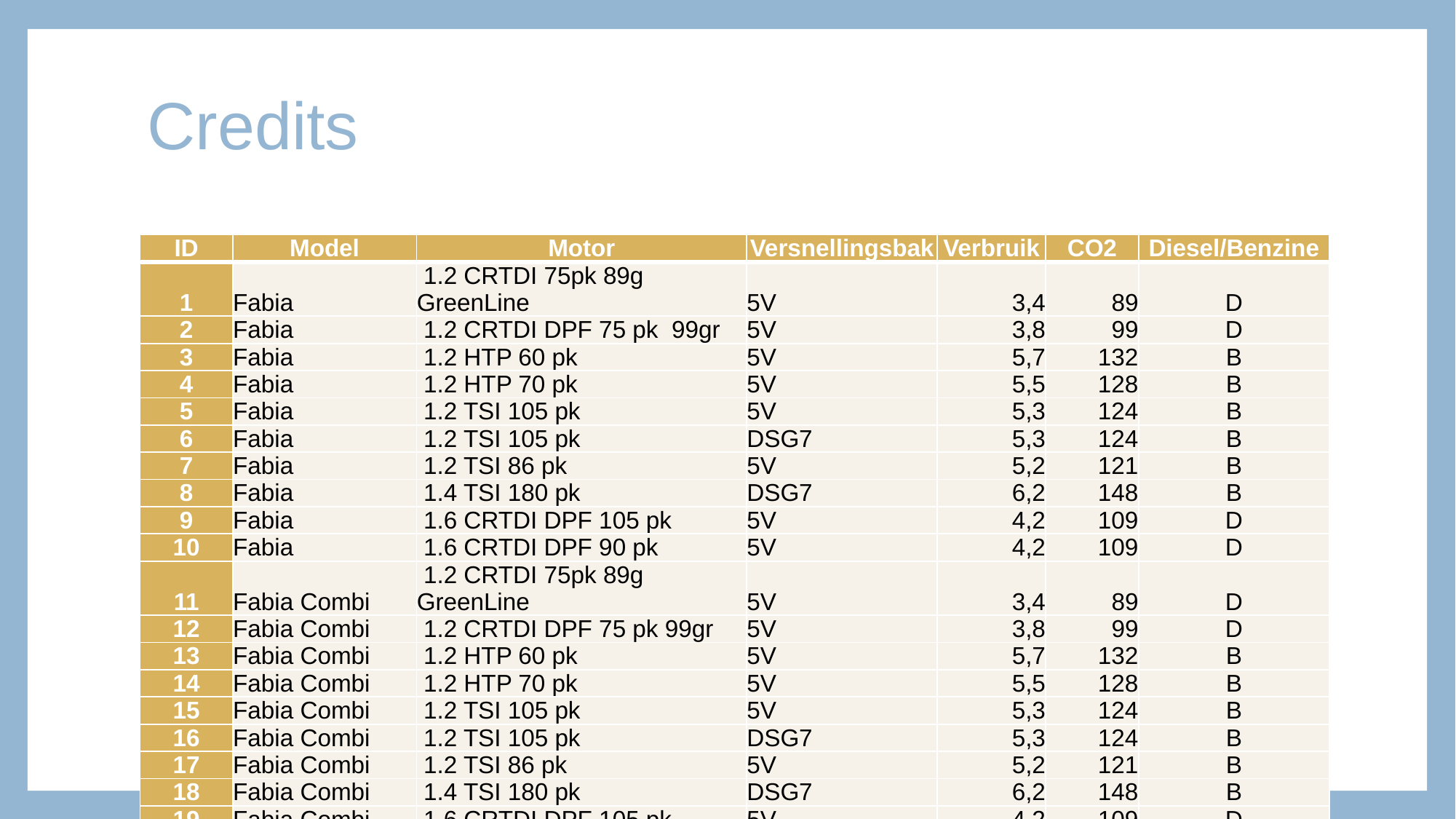

# Credits
| ID | Model | Motor | Versnellingsbak | Verbruik | CO2 | Diesel/Benzine |
| --- | --- | --- | --- | --- | --- | --- |
| 1 | Fabia | 1.2 CRTDI 75pk 89g GreenLine | 5V | 3,4 | 89 | D |
| 2 | Fabia | 1.2 CRTDI DPF 75 pk 99gr | 5V | 3,8 | 99 | D |
| 3 | Fabia | 1.2 HTP 60 pk | 5V | 5,7 | 132 | B |
| 4 | Fabia | 1.2 HTP 70 pk | 5V | 5,5 | 128 | B |
| 5 | Fabia | 1.2 TSI 105 pk | 5V | 5,3 | 124 | B |
| 6 | Fabia | 1.2 TSI 105 pk | DSG7 | 5,3 | 124 | B |
| 7 | Fabia | 1.2 TSI 86 pk | 5V | 5,2 | 121 | B |
| 8 | Fabia | 1.4 TSI 180 pk | DSG7 | 6,2 | 148 | B |
| 9 | Fabia | 1.6 CRTDI DPF 105 pk | 5V | 4,2 | 109 | D |
| 10 | Fabia | 1.6 CRTDI DPF 90 pk | 5V | 4,2 | 109 | D |
| 11 | Fabia Combi | 1.2 CRTDI 75pk 89g GreenLine | 5V | 3,4 | 89 | D |
| 12 | Fabia Combi | 1.2 CRTDI DPF 75 pk 99gr | 5V | 3,8 | 99 | D |
| 13 | Fabia Combi | 1.2 HTP 60 pk | 5V | 5,7 | 132 | B |
| 14 | Fabia Combi | 1.2 HTP 70 pk | 5V | 5,5 | 128 | B |
| 15 | Fabia Combi | 1.2 TSI 105 pk | 5V | 5,3 | 124 | B |
| 16 | Fabia Combi | 1.2 TSI 105 pk | DSG7 | 5,3 | 124 | B |
| 17 | Fabia Combi | 1.2 TSI 86 pk | 5V | 5,2 | 121 | B |
| 18 | Fabia Combi | 1.4 TSI 180 pk | DSG7 | 6,2 | 148 | B |
| 19 | Fabia Combi | 1.6 CRTDI DPF 105 pk | 5V | 4,2 | 109 | D |
| 20 | Fabia Combi | 1.6 CRTDI DPF 90 pk | 5V | 4,2 | 109 | D |
| 21 | Roomster | 1.2 CRTDI 75pk 109g GreenLine | 5V | 4,2 | 109 | D |
| 22 | Roomster | 1.2 CRTDI DPF 75 pk | 5V | 4,5 | 119 | D |
| 23 | Roomster | 1.2 HTP 70 pk | 5V | 6,2 | 143 | B |
| 24 | Roomster | 1.2 TSI 105 pk | 5V | 5,7 | 134 | B |
| 25 | Roomster | 1.2 TSI 105 pk | DSG7 | 5,7 | 134 | B |
| 26 | Roomster | 1.2 TSI 86 pk | 5V | 5,7 | 134 | B |
| 27 | Roomster | 1.6 CRTDI DPF 105 pk | 5V | 4,7 | 124 | D |
| 28 | Roomster | 1.6 CRTDI DPF 90 pk | 5V | 4,7 | 124 | D |
| 29 | Superb Combi | 1.4 TSI 125 pk | 6V | 6,9 | 159 | B |
| 30 | Superb Combi | 1.6 CRTDI DPF 105 pk | 5V | 5,2 | 133 | D |
| 31 | Superb Combi | 1.6 CRTDI DPF 105 pk 114g | 5V | 4,4 | 114 | D |
| 32 | Superb Combi | 1.8 TSI 160 pk | DSG7 | 7,3 | 170 | B |
| 33 | Superb Combi | 1.8 TSI 160 pk | 6V | 7,3 | 171 | B |
| 34 | Superb Combi | 1.8 TSI 160 pk 4X4 | 6V | 8,2 | 191 | B |
| 35 | Superb Combi | 2.0 CRTDI DPF 140 pk | 6V | 5,5 | 145 | D |
| 36 | Superb Combi | 2.0 CRTDI DPF 140 pk | DSG | 6 | 158 | D |
| 37 | Superb Combi | 2.0 CRTDI DPF 140 pk 4X4 | DSG | 6,3 | 166 | D |
| 38 | Superb Combi | 2.0 CRTDI DPF 170 pk | 6V | 5,8 | 151 | D |
| 39 | Superb Combi | 2.0 CRTDI DPF 170 pk | DSG | 6,1 | 159 | D |
| 40 | Superb Combi | 2.0 CRTDI DPF 170 pk 4X4 | 6V | 6,3 | 165 | D |
| 41 | Superb Combi | 2.0 TSI 200 pk | DSG | 8 | 180 | B |
| 42 | Superb Combi | 3.6 FSI V6 260 pk 4X4 | DSG | 10,2 | 237 | B |
| 43 | Yeti | 1.2 TSI 105 pk | 6V | 6,4 | 149 | B |
| 44 | Yeti | 1.2 TSI 105 pk | DSG7 | 6,6 | 154 | B |
| 45 | Yeti | 1.4 TSI 122 pk | 6V | 6,8 | 159 | B |
| 46 | Yeti | 1.6 CRTDI 105pk 119g GreenLine | 5V | 4,6 | 119 | D |
| 47 | Yeti | 1.8 TSI 160 pk 4X4 | 6V | 8 | 189 | B |
| 48 | Yeti | 2.0 CRTDI DPF 110 pk | 5V | 5,4 | 140 | D |
| 49 | Yeti | 2.0 CRTDI DPF 110 pk 4X4 | 6V | 6,1 | 159 | D |
| 50 | Yeti | 2.0 CRTDI DPF 140 pk 4X4 | 6V | 6 | 157 | D |
| 51 | Yeti | 2.0 CRTDI DPF 140 pk 4X4 | DSG | 6,5 | 169 | D |
| 52 | Yeti | 2.0 CRTDI DPF 170 pk 4X4 | 6V | 5,9 | 155 | D |
| 53 | Octavia Berline | 1.2 TSI 105 pk | 6V | 5,7 | 134 | B |
| 54 | Octavia Berline | 1.2 TSI 105 pk | DSG7 | 5,9 | 136 | B |
| 55 | Octavia Berline | 1.4 MPI 80 pk | 5V | 6,4 | 149 | B |
| 56 | Octavia Berline | 1.4 TSI 122 pk | DSG7 | 6,3 | 147 | B |
| 57 | Octavia Berline | 1.4 TSI 122 pk | 6V | 6,3 | 148 | B |
| 58 | Octavia Berline | 1.6 CRTDI 105pk 99g GreenLine | 5V | 3,8 | 99 | D |
| 59 | Octavia Berline | 1.6 CRTDI DPF 105 pk | 5V | 4,5 | 119 | D |
| 60 | Octavia Berline | 1.6 CRTDI DPF 105 pk | DSG7 | 4,7 | 123 | D |
| 61 | Octavia Berline | 1.6 CRTDI DPF 105 pk 109gr CO² | 5V | 4,2 | 109 | D |
| 62 | Octavia Berline | 1.8 TSI 160 pk | DSG7 | 6,6 | 155 | B |
| 63 | Octavia Berline | 1.8 TSI 160 pk | 6V | 6,9 | 158 | B |
| 64 | Octavia Berline | 2.0 CRTDI DPF 140 pk | 6V | 4,8 | 126 | D |
| 65 | Octavia Berline | 2.0 CRTDI DPF 140 pk | DSG | 5,3 | 138 | D |
| 66 | Octavia Berline | 2.0 CRTDI DPF 170 pk | 6V | 5,7 | 149 | D |
| 67 | Octavia Berline | 2.0 CRTDI DPF 170 pk | DSG | 6 | 159 | D |
| 68 | Octavia Berline | 2.0 TSI 200 pk | 6V | 7,5 | 175 | B |
| 69 | Octavia Berline | 2.0 TSI 200 pk | DSG6 | 7,7 | 180 | B |
| 70 | Octavia Combi | 1.2 TSI 105 pk | 6V | 5,7 | 134 | B |
| 71 | Octavia Combi | 1.2 TSI 105 pk | DSG7 | 5,9 | 136 | B |
| 72 | Octavia Combi | 1.4 TSI 122 pk | DSG7 | 6,3 | 147 | B |
| 73 | Octavia Combi | 1.4 TSI 122 pk | 6V | 6,3 | 148 | B |
| 74 | Octavia Combi | 1.6 CRTDI DPF 105 pk | 5V | 4,5 | 119 | D |
| 75 | Octavia Combi | 1.6 CRTDI DPF 105 pk | DSG7 | 4,7 | 123 | D |
| 76 | Octavia Combi | 1.6 CRTDI DPF 105 pk | 4X4 | 5,4 | 141 | D |
| 77 | Octavia Combi | 1.6 CRTDI DPF 105 pk 109gr CO² | 5V | 4,2 | 109 | D |
| 78 | Octavia Combi | 1.6 MPI 102 pk | 5V | 7,2 | 168 | B |
| 79 | Octavia Combi | 1.8 TSI 160 pk | DSG7 | 6,6 | 155 | B |
| 80 | Octavia Combi | 1.8 TSI 160 pk | 6V | 6,9 | 158 | B |
| 81 | Octavia Combi | 1.8 TSI 160 pk 4X4 | 6V | 7,7 | 180 | B |
| 82 | Octavia Combi | 2.0 CRTDI DPF 140 pk | 6V | 4,9 | 129 | D |
| 83 | Octavia Combi | 2.0 CRTDI DPF 140 pk | DSG | 5,4 | 143 | D |
| 84 | Octavia Combi | 2.0 CRTDI DPF 140 pk 4x4 | 6V | 5,6 | 148 | D |
| 85 | Octavia Combi | 2.0 CRTDI DPF 140 pk 4X4 | DSG | 5,9 | 156 | D |
| 86 | Octavia Combi | 2.0 CRTDI DPF 170 pk | 6V | 5,7 | 149 | D |
| 87 | Octavia Combi | 2.0 CRTDI DPF 170 pk | DSG | 6 | 159 | D |
| 88 | Octavia Combi | 2.0 TSI 200 pk | 6V | 7,5 | 175 | B |
| 89 | Octavia Combi | 2.0 TSI 200 pk | DSG6 | 7,7 | 180 | B |
| 90 | Superb | 1.4 TSI 125 pk | 6V | 6,8 | 157 | B |
| 91 | Superb | 1.6 CRTDI 105pk 114g GreenLine | 5V | 4,4 | 114 | D |
| 92 | Superb | 1.6 CRTDI DPF 105 pk | 5V | 5 | 130 | D |
| 93 | Superb | 1.8 TSI 160 pk | DSG7 | 7,1 | 168 | B |
| 94 | Superb | 1.8 TSI 160 pk | 6V | 7,2 | 169 | B |
| 95 | Superb | 1.8 TSI 160 pk | 4X4 | 8,1 | 189 | B |
| 96 | Superb | 2.0 CRTDI DPF 140 pk | 6V | 5,4 | 143 | D |
| 97 | Superb | 2.0 CRTDI DPF 140 pk | DSG | 5,9 | 154 | D |
| 98 | Superb | 2.0 CRTDI DPF 140 pk 4X4 | DSG | 6,2 | 162 | D |
| 99 | Superb | 2.0 CRTDI DPF 170 pk | 6V | 5,7 | 149 | D |
| 100 | Superb | 2.0 CRTDI DPF 170 pk | DSG | 6 | 157 | D |
| 101 | Superb | 2.0 CRTDI DPF 170 pk | 4X4 | 6,2 | 163 | D |
| 102 | Superb | 2.0 TSI 200 pk | DSG | 7,9 | 178 | B |
| 103 | Superb | 3.6 FSI V6 260 pk 4X4 | DSG | 10,1 | 235 | B |